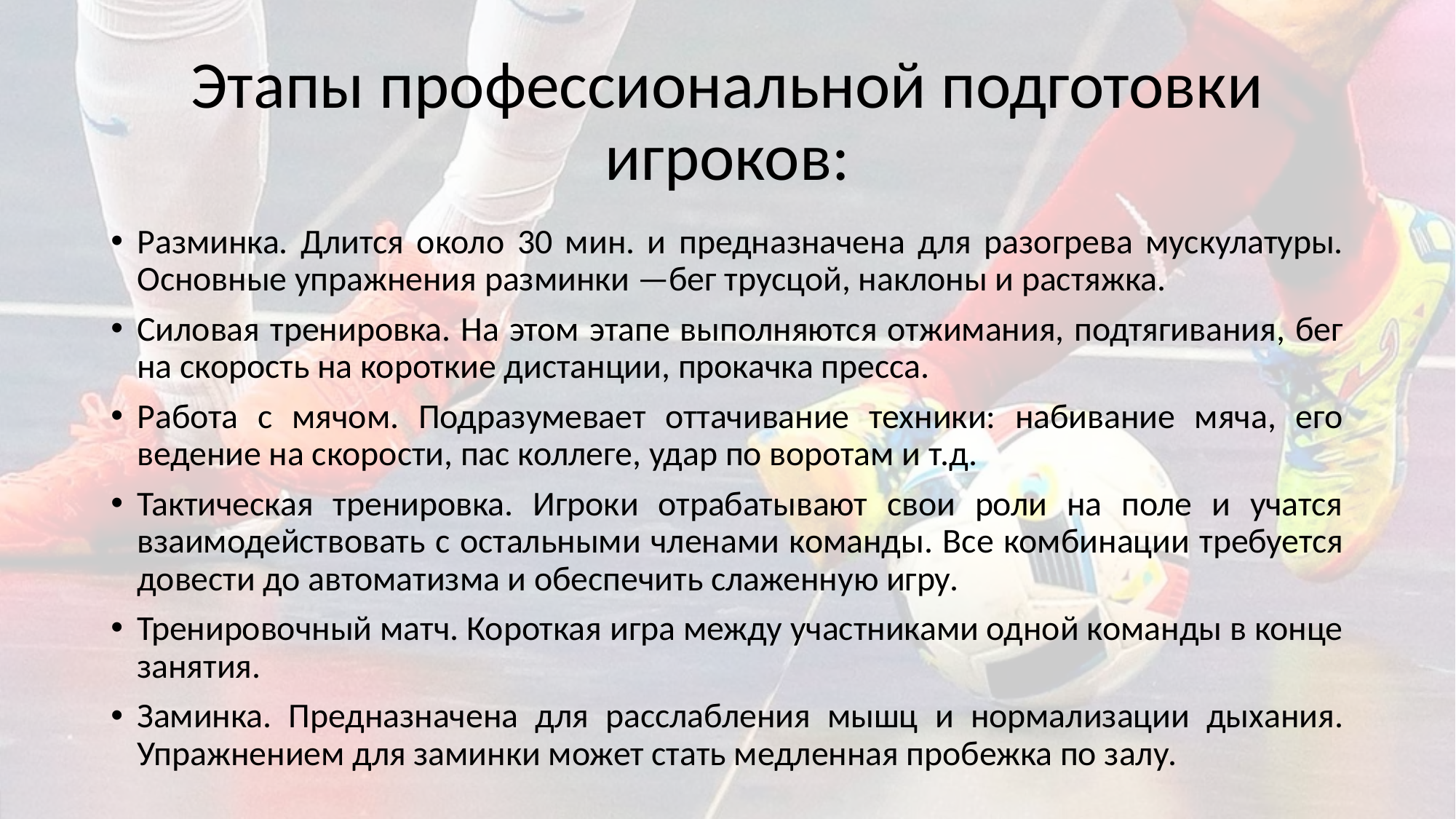

# Этапы профессиональной подготовки игроков:
Разминка. Длится около 30 мин. и предназначена для разогрева мускулатуры. Основные упражнения разминки —бег трусцой, наклоны и растяжка.
Силовая тренировка. На этом этапе выполняются отжимания, подтягивания, бег на скорость на короткие дистанции, прокачка пресса.
Работа с мячом. Подразумевает оттачивание техники: набивание мяча, его ведение на скорости, пас коллеге, удар по воротам и т.д.
Тактическая тренировка. Игроки отрабатывают свои роли на поле и учатся взаимодействовать с остальными членами команды. Все комбинации требуется довести до автоматизма и обеспечить слаженную игру.
Тренировочный матч. Короткая игра между участниками одной команды в конце занятия.
Заминка. Предназначена для расслабления мышц и нормализации дыхания. Упражнением для заминки может стать медленная пробежка по залу.